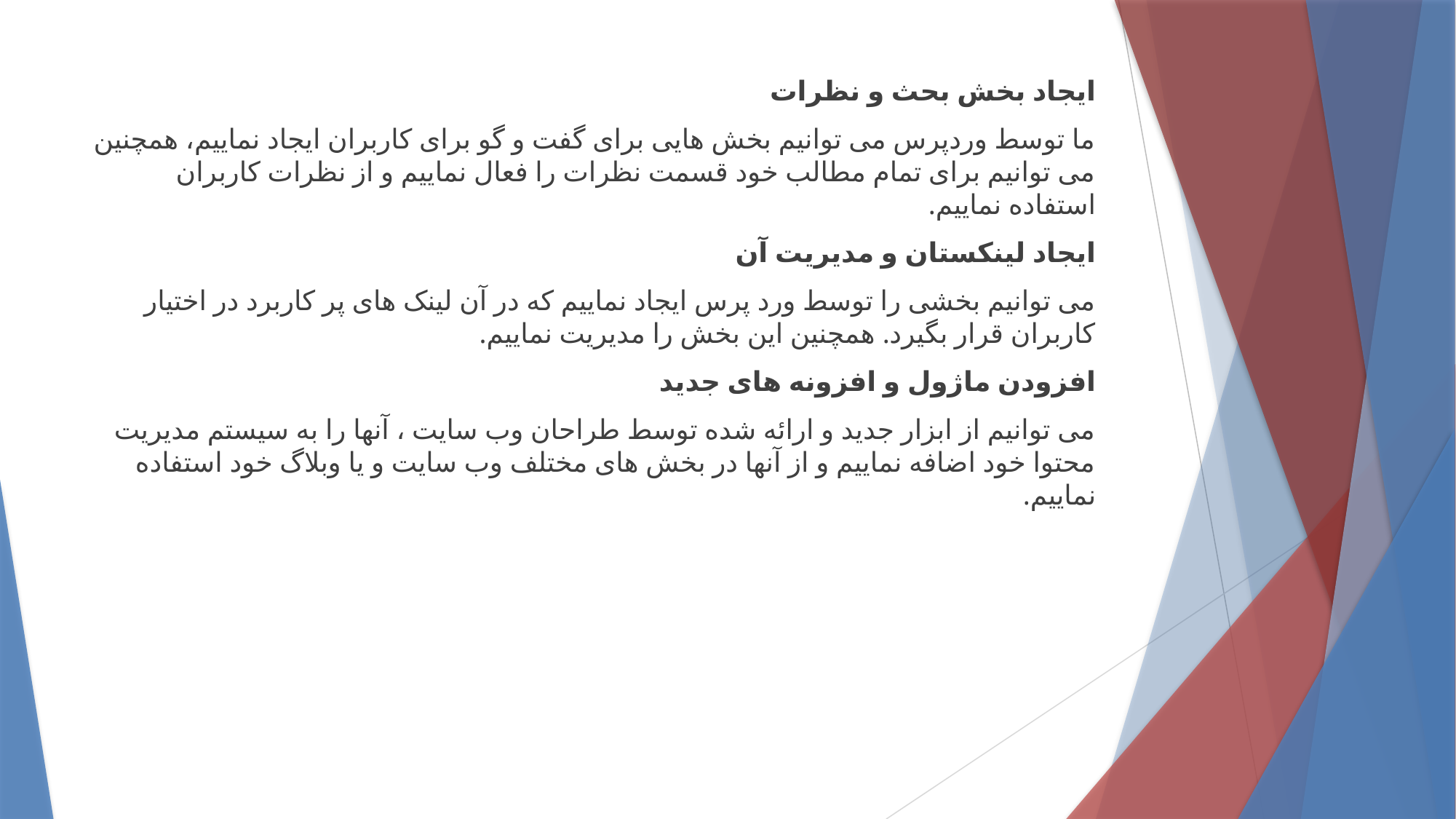

ایجاد بخش بحث و نظرات
ما توسط وردپرس می توانیم بخش هایی برای گفت و گو برای کاربران ایجاد نماییم، همچنین می توانیم برای تمام مطالب خود قسمت نظرات را فعال نماییم و از نظرات کاربران استفاده نماییم.
ایجاد لینکستان و مدیریت آن
می توانیم بخشی را توسط ورد پرس ایجاد نماییم که در آن لینک های پر کاربرد در اختیار کاربران قرار بگیرد. همچنین این بخش را مدیریت نماییم.
افزودن ماژول و افزونه های جدید
می توانیم از ابزار جدید و ارائه شده توسط طراحان وب سایت ، آنها را به سیستم مدیریت محتوا خود اضافه نماییم و از آنها در بخش های مختلف وب سایت و یا وبلاگ خود استفاده نماییم.